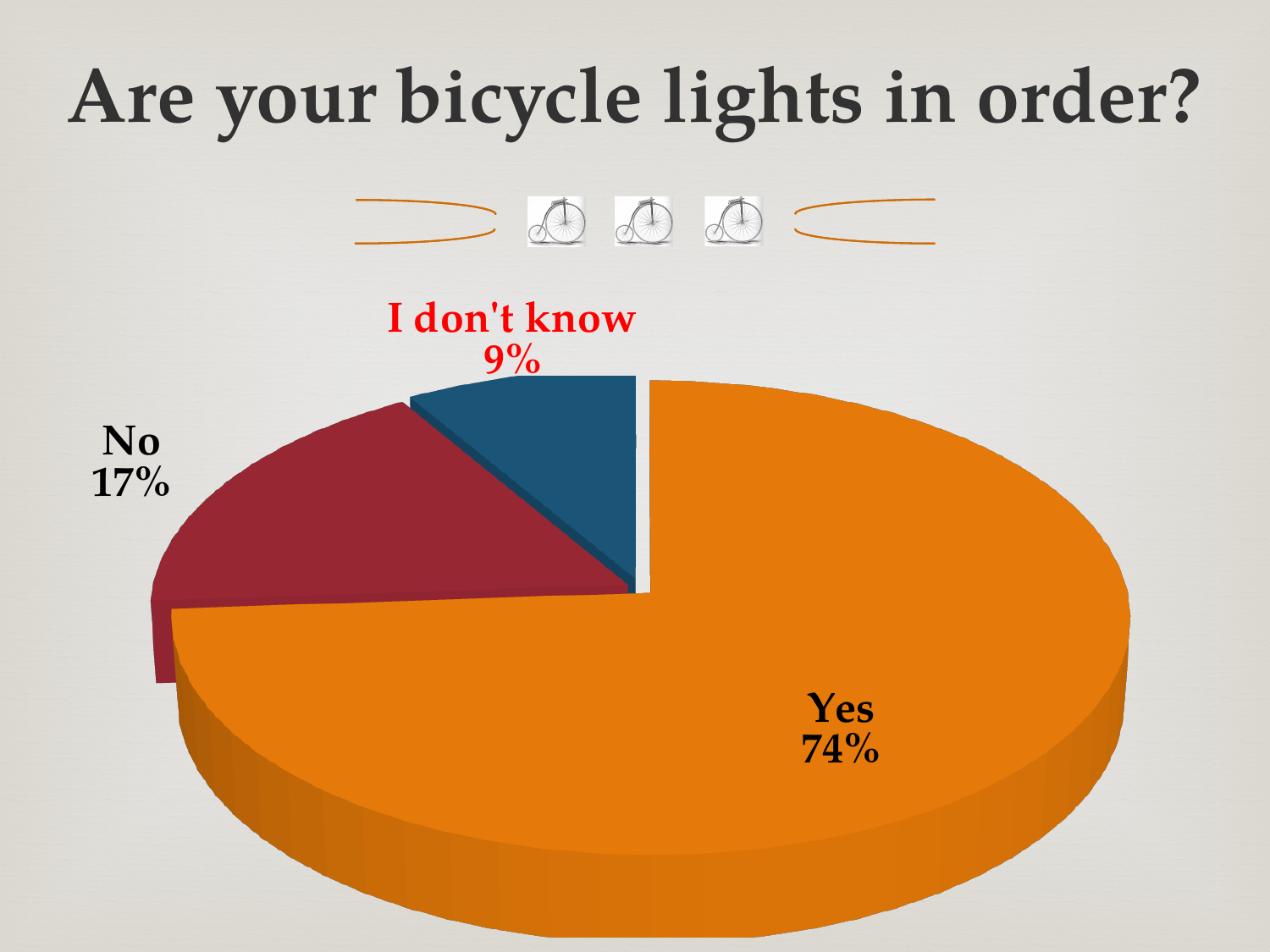

# Are your bicycle lights in order?

[unsupported chart]